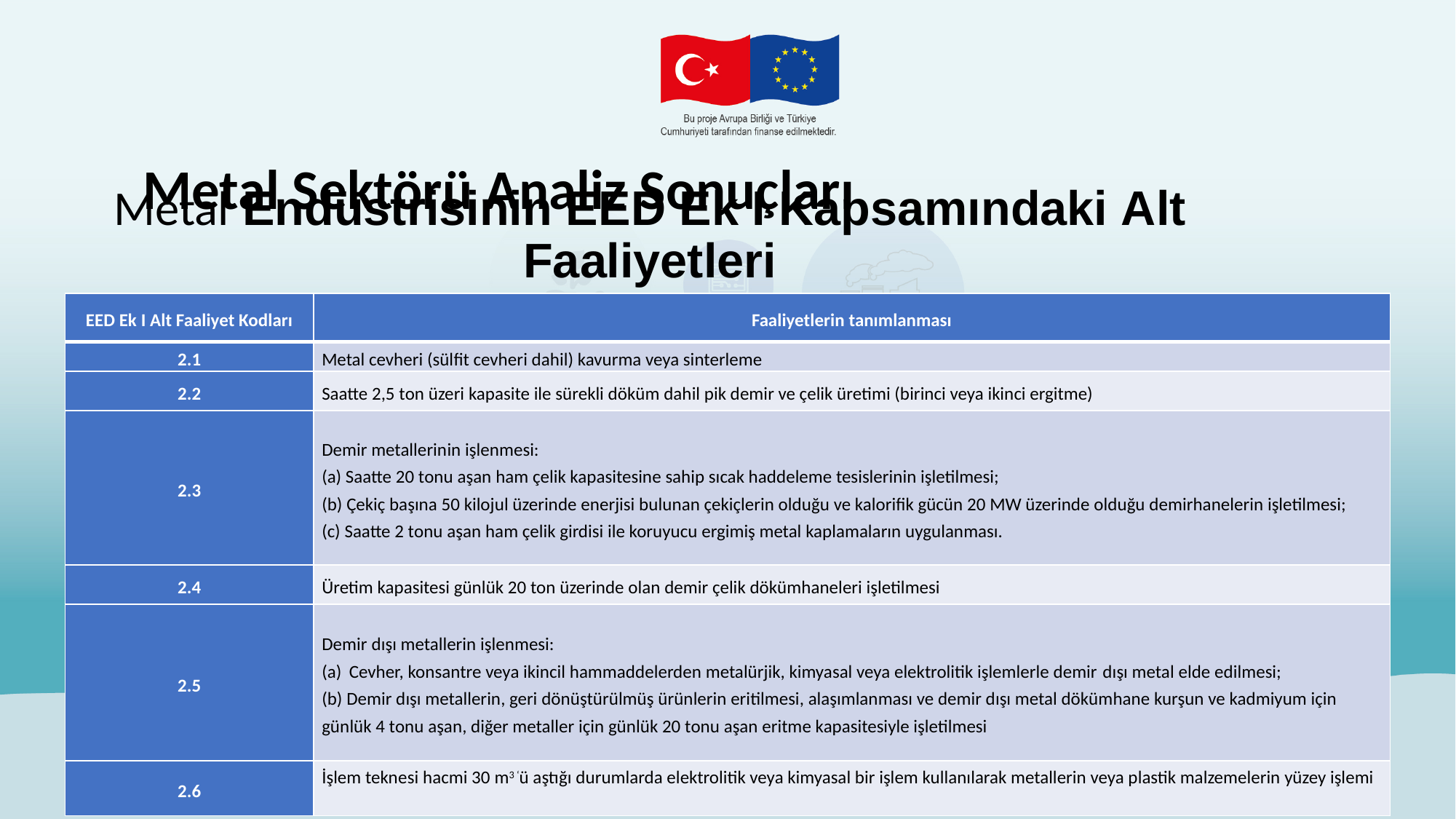

Metal Endüstrisinin EED Ek I Kapsamındaki Alt Faaliyetleri
Metal Sektörü Analiz Sonuçları
| EED Ek I Alt Faaliyet Kodları | Faaliyetlerin tanımlanması |
| --- | --- |
| 2.1 | Metal cevheri (sülfit cevheri dahil) kavurma veya sinterleme |
| 2.2 | Saatte 2,5 ton üzeri kapasite ile sürekli döküm dahil pik demir ve çelik üretimi (birinci veya ikinci ergitme) |
| 2.3 | Demir metallerinin işlenmesi: (a) Saatte 20 tonu aşan ham çelik kapasitesine sahip sıcak haddeleme tesislerinin işletilmesi; (b) Çekiç başına 50 kilojul üzerinde enerjisi bulunan çekiçlerin olduğu ve kalorifik gücün 20 MW üzerinde olduğu demirhanelerin işletilmesi; (c) Saatte 2 tonu aşan ham çelik girdisi ile koruyucu ergimiş metal kaplamaların uygulanması. |
| 2.4 | Üretim kapasitesi günlük 20 ton üzerinde olan demir çelik dökümhaneleri işletilmesi |
| 2.5 | Demir dışı metallerin işlenmesi: Cevher, konsantre veya ikincil hammaddelerden metalürjik, kimyasal veya elektrolitik işlemlerle demir dışı metal elde edilmesi; (b) Demir dışı metallerin, geri dönüştürülmüş ürünlerin eritilmesi, alaşımlanması ve demir dışı metal dökümhane kurşun ve kadmiyum için günlük 4 tonu aşan, diğer metaller için günlük 20 tonu aşan eritme kapasitesiyle işletilmesi |
| 2.6 | İşlem teknesi hacmi 30 m3 ‘ü aştığı durumlarda elektrolitik veya kimyasal bir işlem kullanılarak metallerin veya plastik malzemelerin yüzey işlemi |